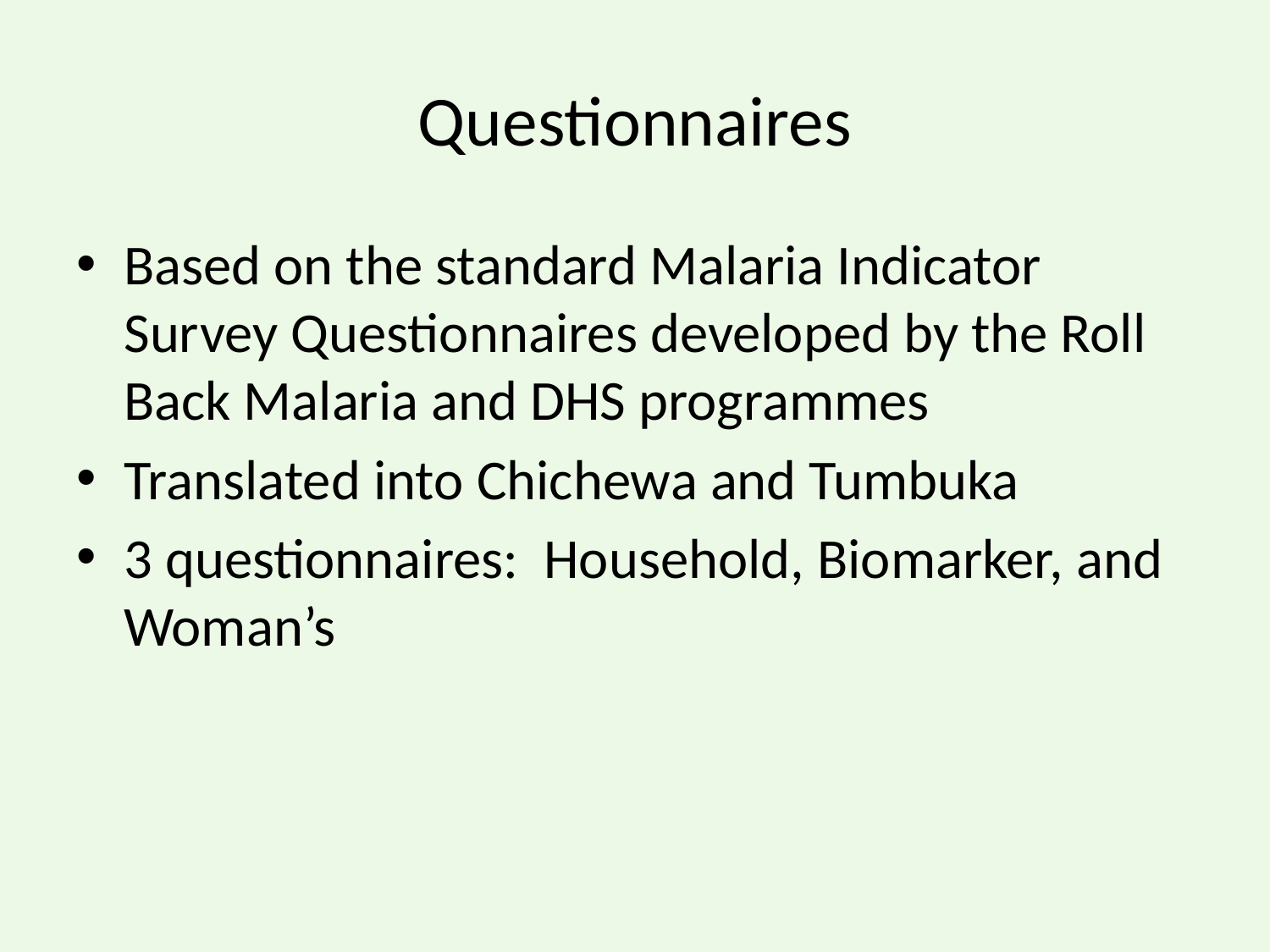

# Questionnaires
Based on the standard Malaria Indicator Survey Questionnaires developed by the Roll Back Malaria and DHS programmes
Translated into Chichewa and Tumbuka
3 questionnaires:  Household, Biomarker, and Woman’s